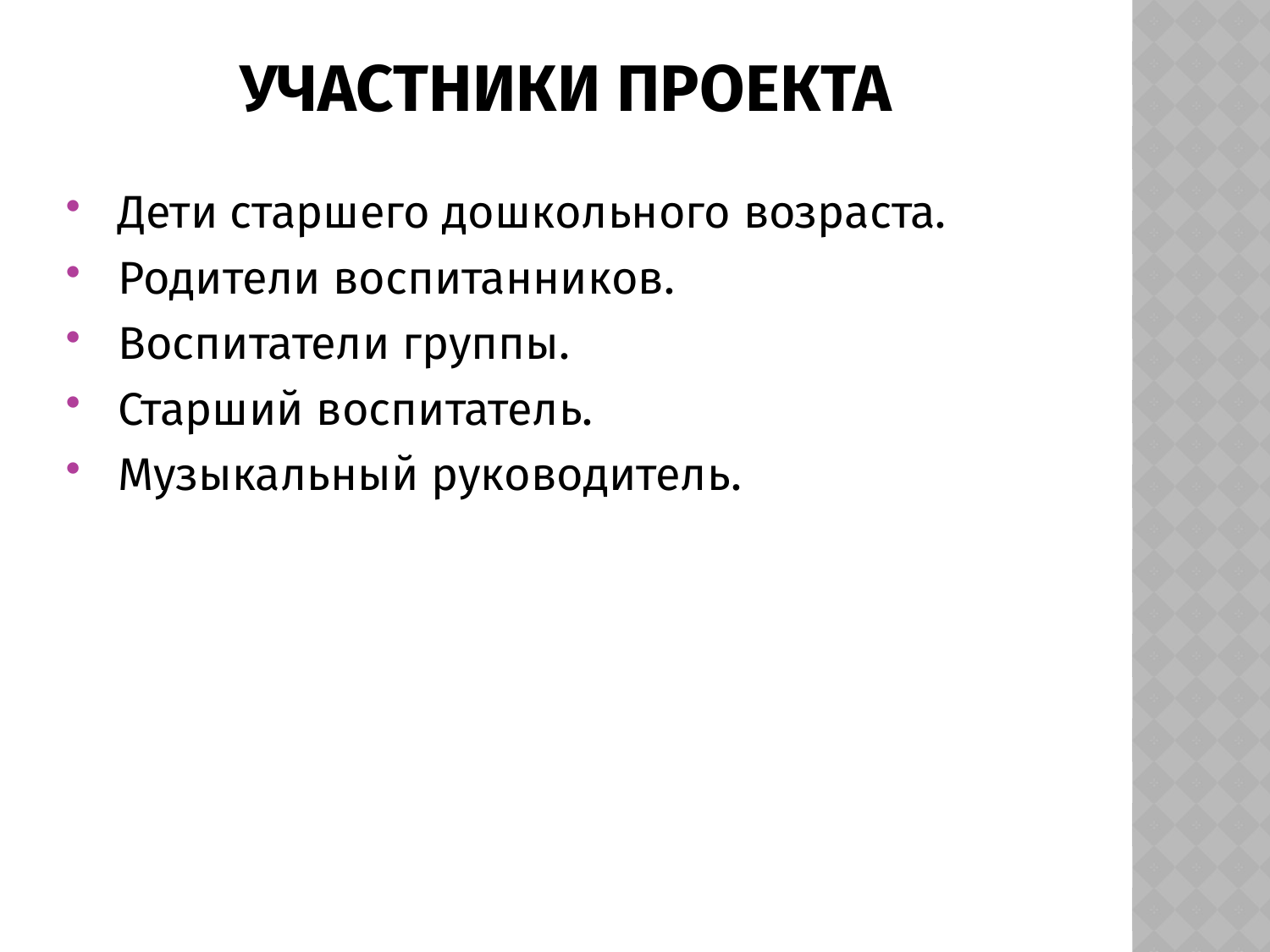

# Участники проекта
 Дети старшего дошкольного возраста.
 Родители воспитанников.
 Воспитатели группы.
 Старший воспитатель.
 Музыкальный руководитель.